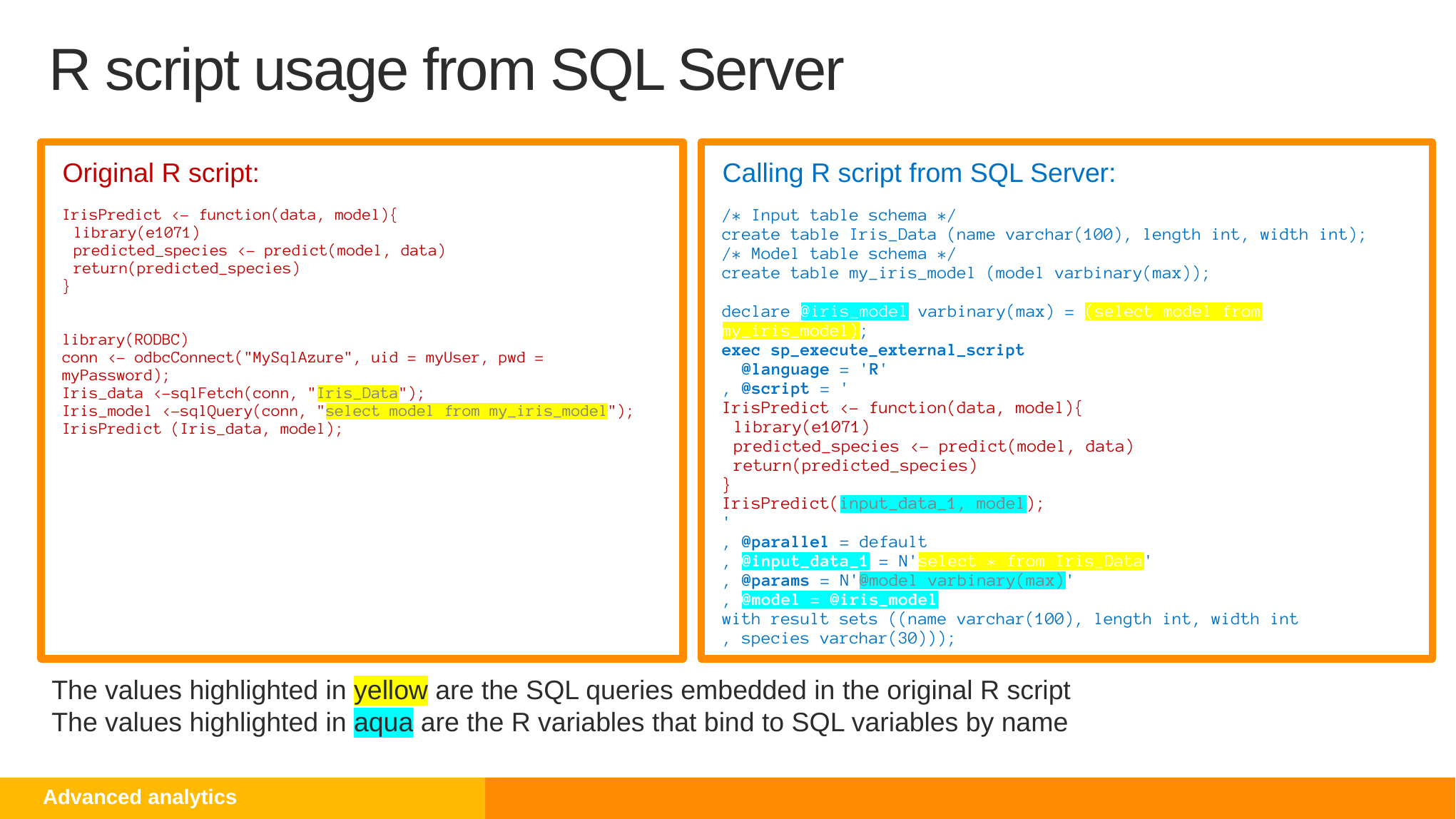

# R script usage from SQL Server
Original R script:

IrisPredict <- function(data, model){
library(e1071)
predicted_species <- predict(model, data)
return(predicted_species)
}

library(RODBC)
conn <- odbcConnect("MySqlAzure", uid = myUser, pwd = myPassword);
Iris_data <-sqlFetch(conn, "Iris_Data");
Iris_model <-sqlQuery(conn, "select model from my_iris_model");
IrisPredict (Iris_data, model);
Calling R script from SQL Server:

/* Input table schema */
create table Iris_Data (name varchar(100), length int, width int);
/* Model table schema */
create table my_iris_model (model varbinary(max));

declare @iris_model varbinary(max) = (select model from my_iris_model);
exec sp_execute_external_script
  @language = 'R'
, @script = '
IrisPredict <- function(data, model){
library(e1071)
predicted_species <- predict(model, data)
return(predicted_species)
}
IrisPredict(input_data_1, model);
'
, @parallel = default
, @input_data_1 = N'select * from Iris_Data'
, @params = N'@model varbinary(max)'
, @model = @iris_model
with result sets ((name varchar(100), length int, width int
, species varchar(30)));
The values highlighted in yellow are the SQL queries embedded in the original R script
The values highlighted in aqua are the R variables that bind to SQL variables by name
Advanced analytics